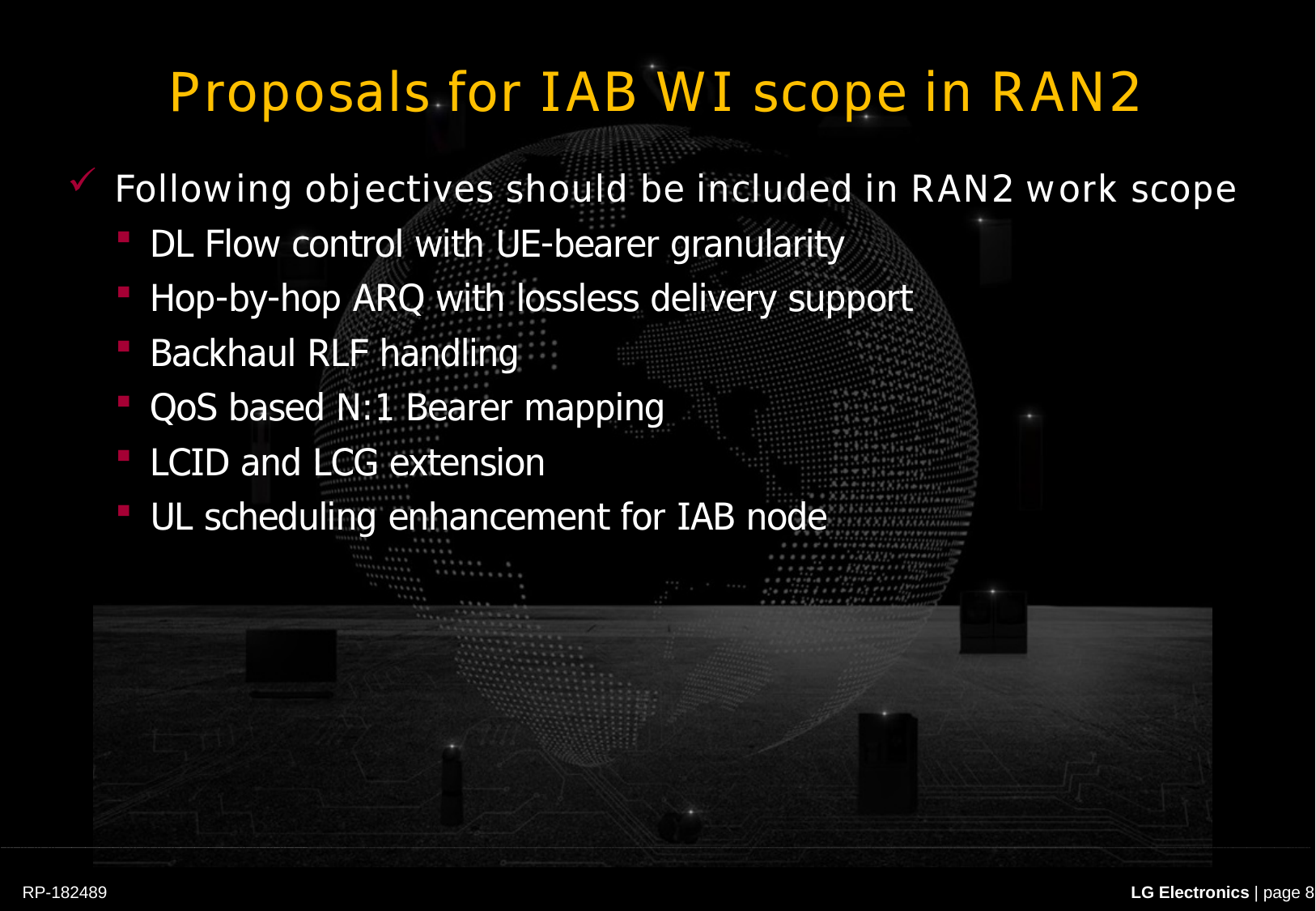

# Proposals for IAB WI scope in RAN2
Following objectives should be included in RAN2 work scope
DL Flow control with UE-bearer granularity
Hop-by-hop ARQ with lossless delivery support
Backhaul RLF handling
QoS based N:1 Bearer mapping
LCID and LCG extension
UL scheduling enhancement for IAB node